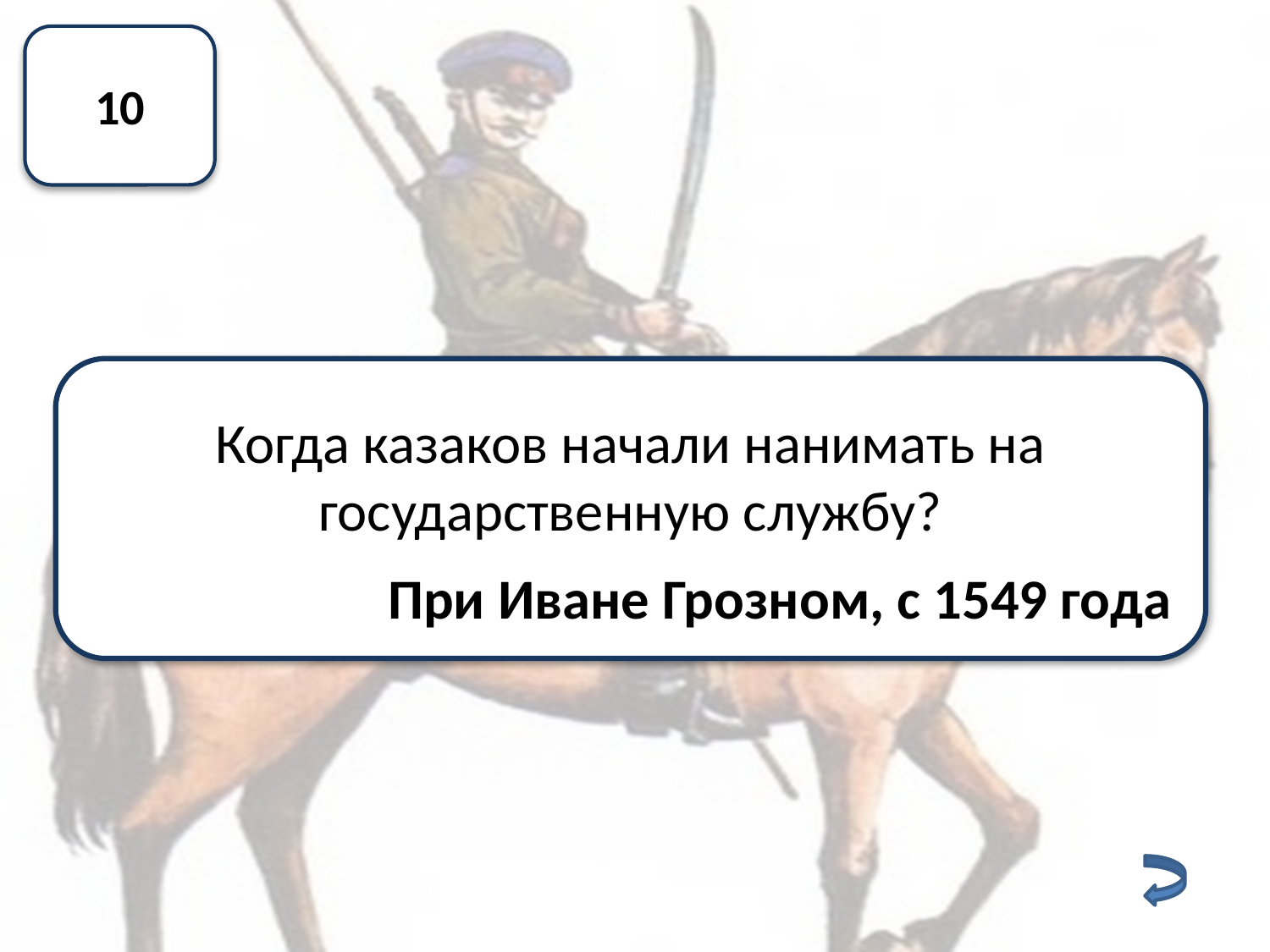

10
Когда казаков начали нанимать на государственную службу?

При Иване Грозном, с 1549 года